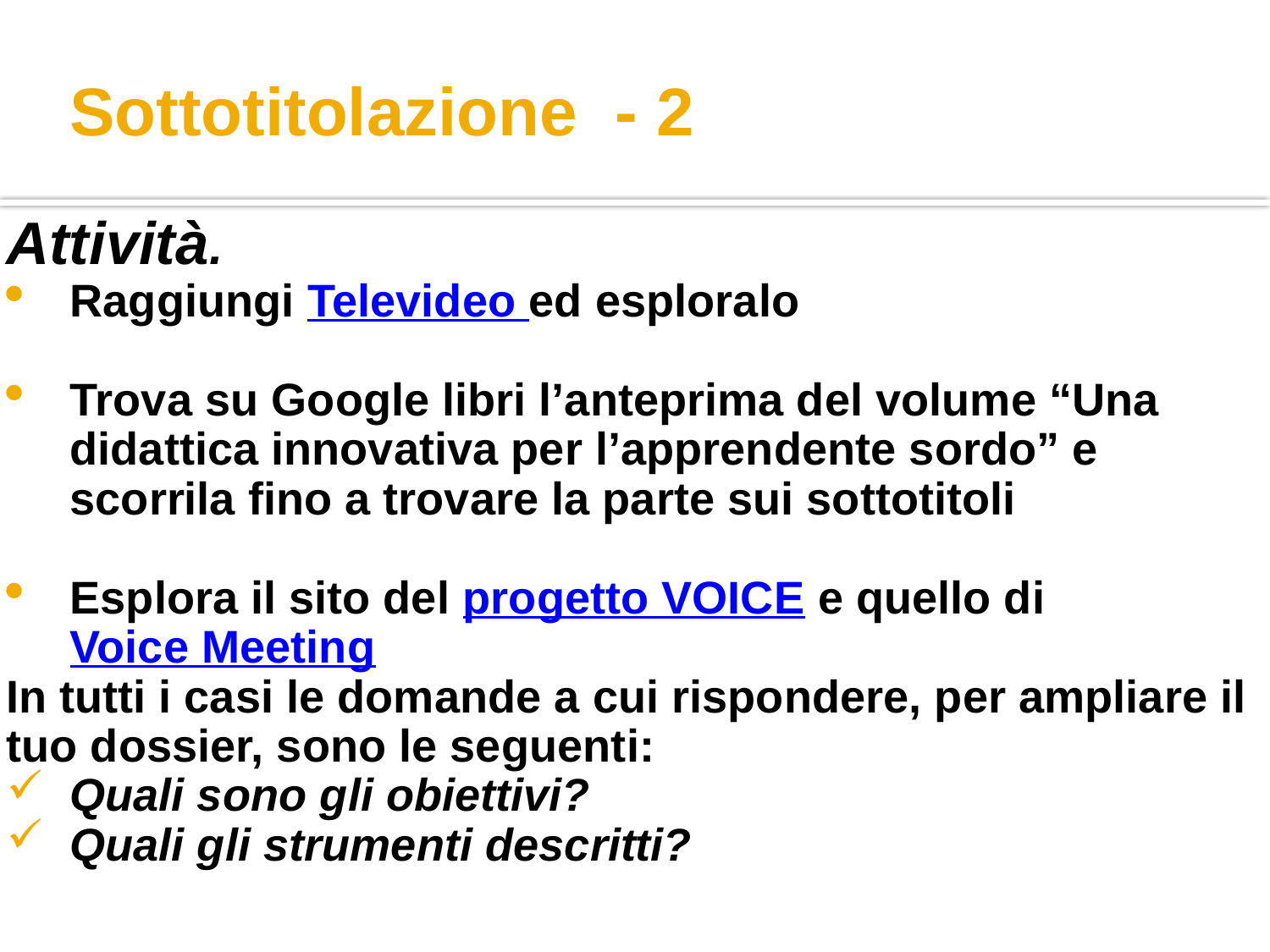

# Sottotitolazione  - 2
Attività.
Raggiungi Televideo ed esploralo

Trova su Google libri l’anteprima del volume “Una didattica innovativa per l’apprendente sordo” e scorrila fino a trovare la parte sui sottotitoli

Esplora il sito del progetto VOICE e quello di Voice Meeting
In tutti i casi le domande a cui rispondere, per ampliare il tuo dossier, sono le seguenti:
Quali sono gli obiettivi?
Quali gli strumenti descritti?